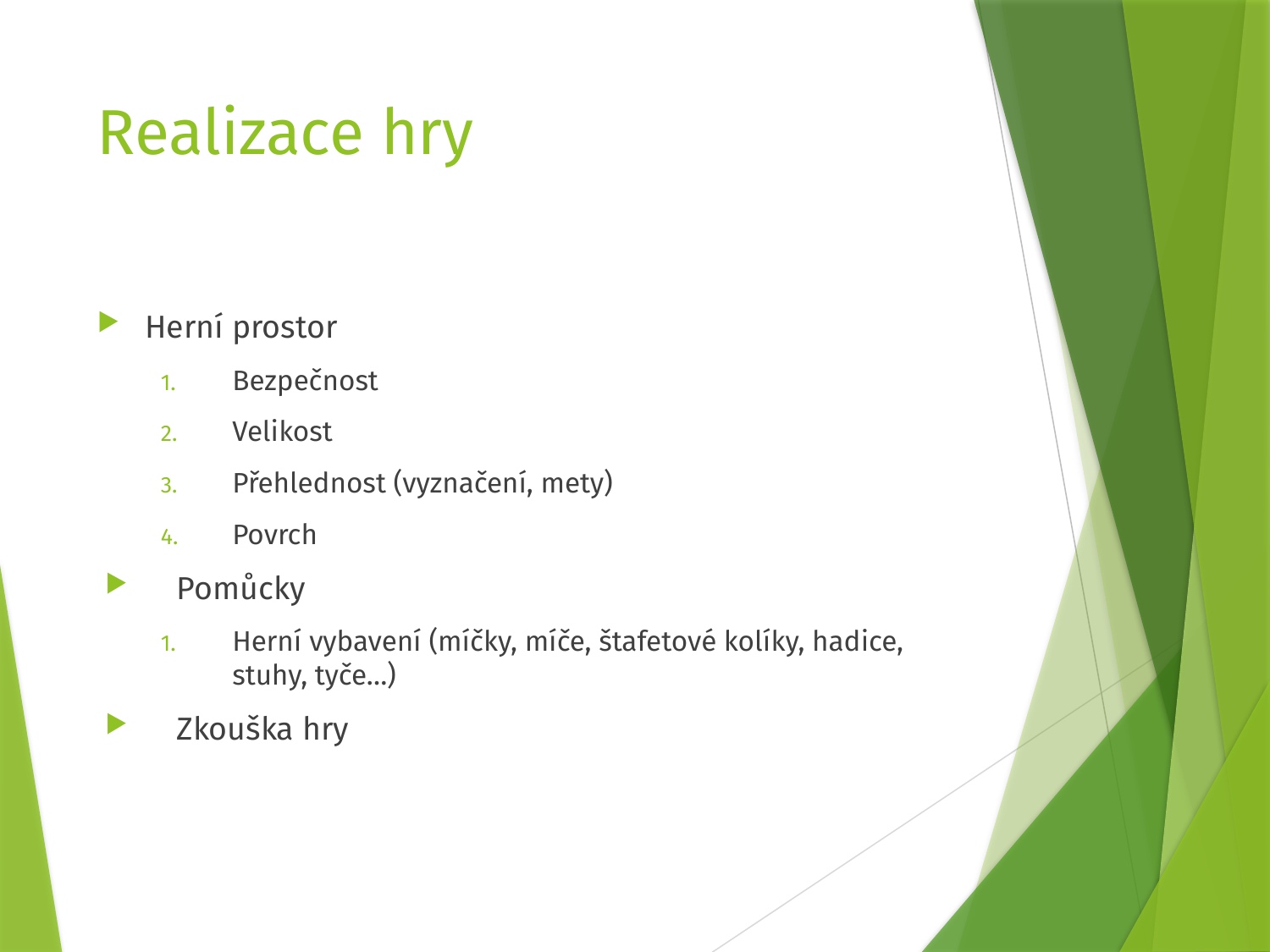

# Realizace hry
Herní prostor
Bezpečnost
Velikost
Přehlednost (vyznačení, mety)
Povrch
Pomůcky
Herní vybavení (míčky, míče, štafetové kolíky, hadice, stuhy, tyče…)
Zkouška hry